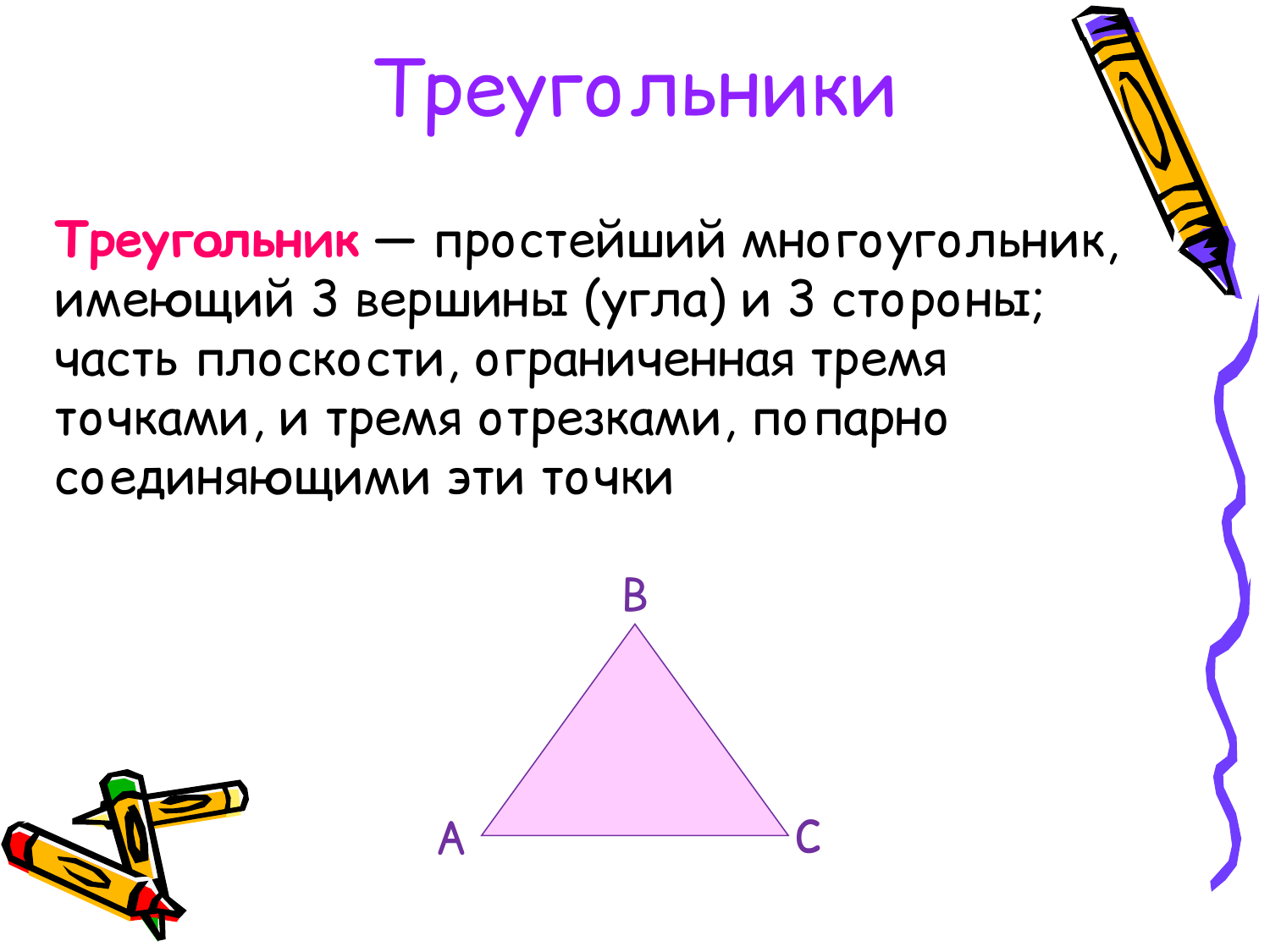

# Треугольники
Треугольник — простейший многоугольник, имеющий 3 вершины (угла) и 3 стороны; часть плоскости, ограниченная тремя точками, и тремя отрезками, попарно соединяющими эти точки
B

С
А